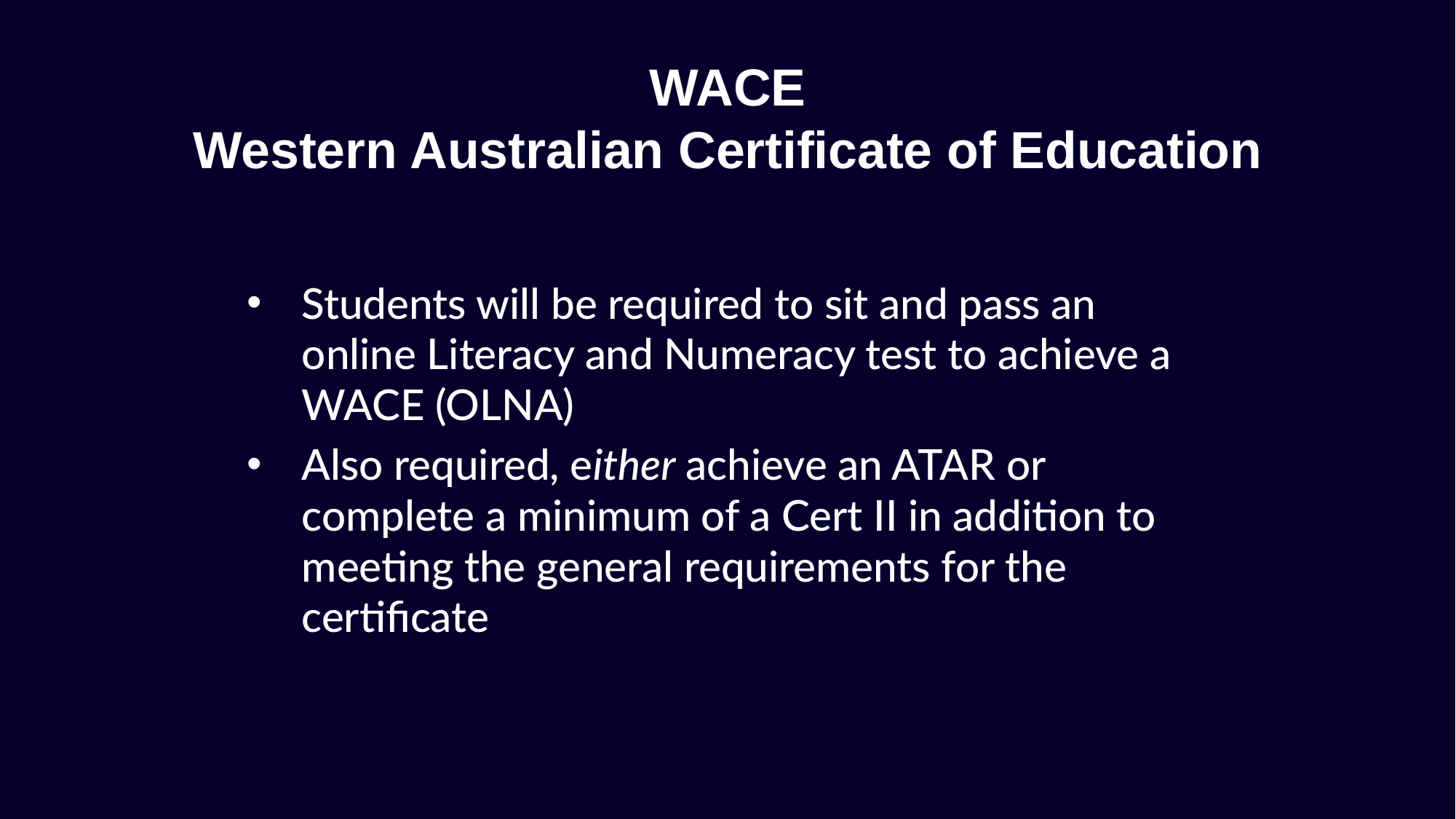

# WACE Western Australian Certificate of Education

Students will be required to sit and pass an online Literacy and Numeracy test to achieve a WACE (OLNA)
Also required, either achieve an ATAR or complete a minimum of a Cert II in addition to meeting the general requirements for the certificate